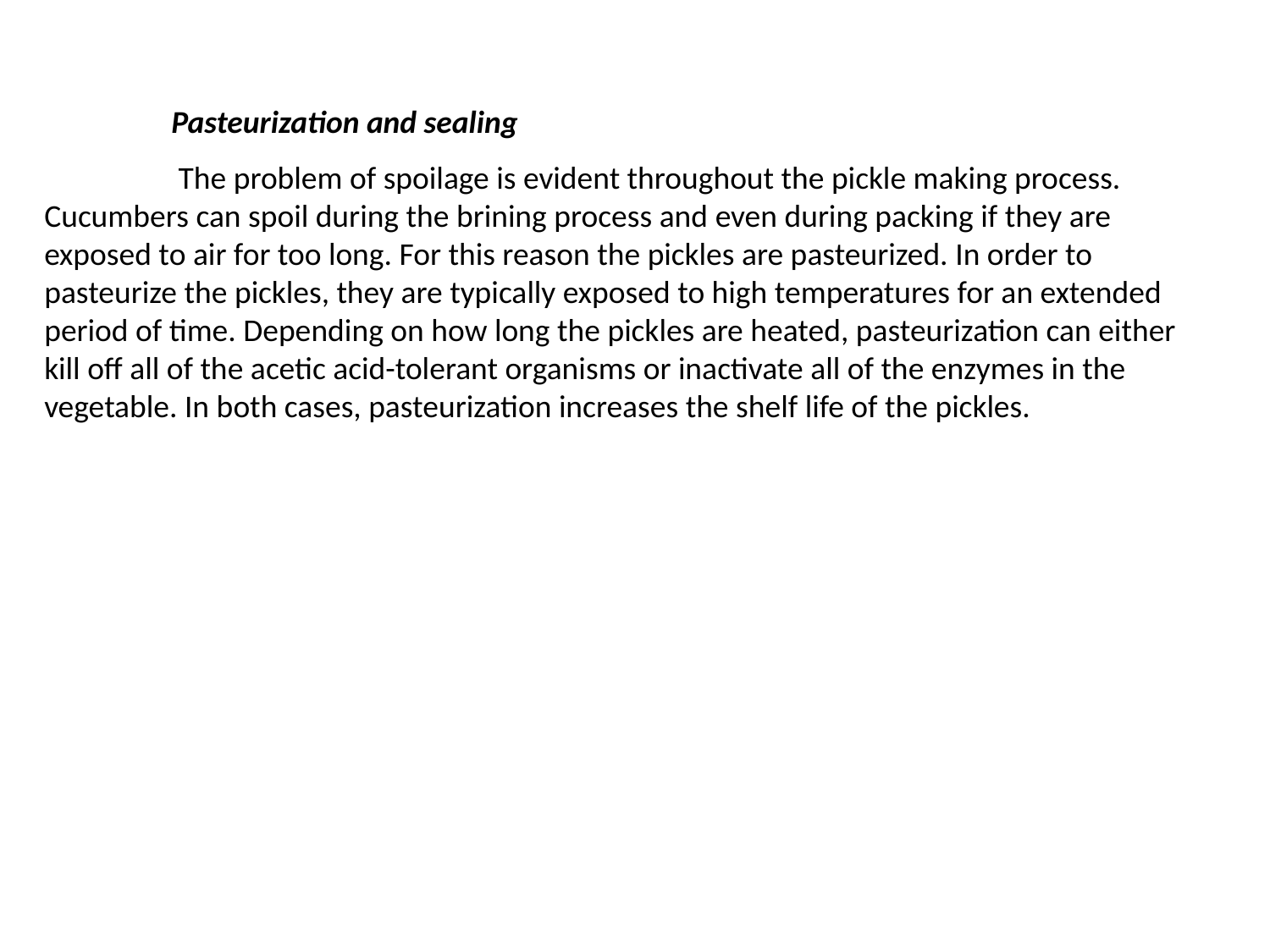

Pasteurization and sealing
	 The problem of spoilage is evident throughout the pickle making process. Cucumbers can spoil during the brining process and even during packing if they are exposed to air for too long. For this reason the pickles are pasteurized. In order to pasteurize the pickles, they are typically exposed to high temperatures for an extended period of time. Depending on how long the pickles are heated, pasteurization can either kill off all of the acetic acid-tolerant organisms or inactivate all of the enzymes in the vegetable. In both cases, pasteurization increases the shelf life of the pickles.